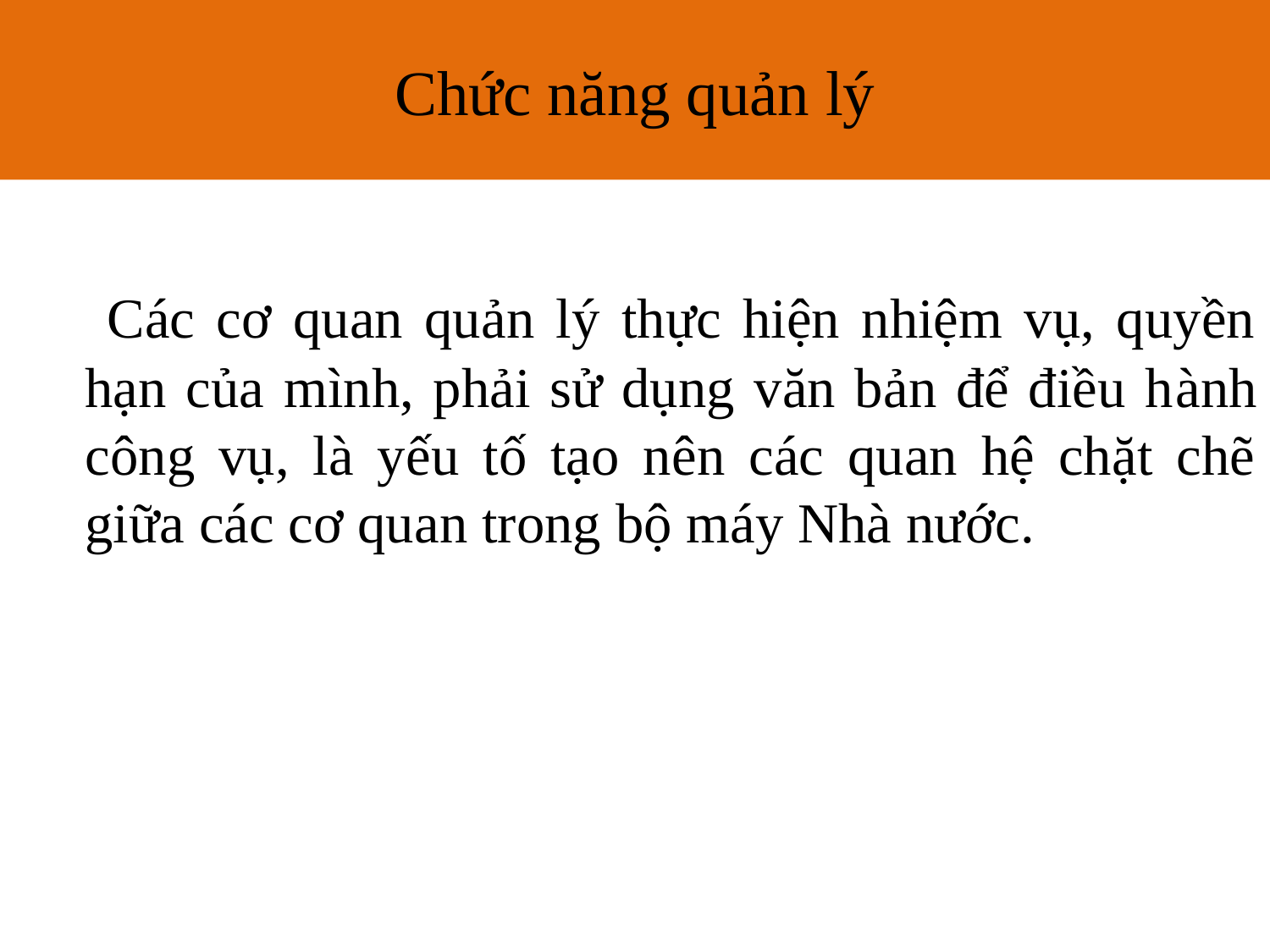

Chức năng quản lý
# 1.4 Chức năng của văn bản

   Các cơ quan quản lý thực hiện nhiệm vụ, quyền hạn của mình, phải sử dụng văn bản để điều hành công vụ, là yếu tố tạo nên các quan hệ chặt chẽ giữa các cơ quan trong bộ máy Nhà nước.